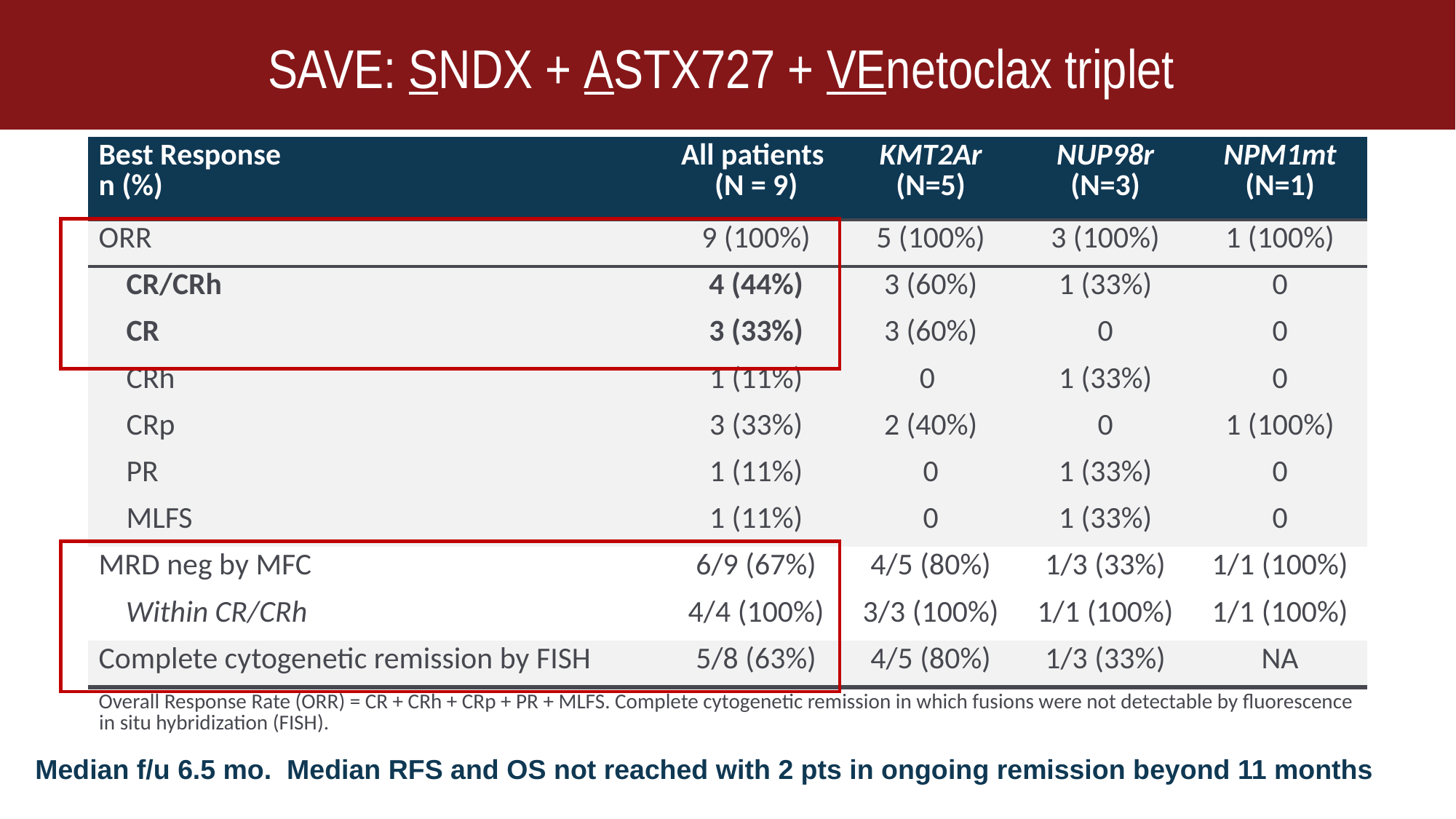

SAVE: SNDX + ASTX727 + VEnetoclax triplet
| Best Response n (%) | All patients (N = 9) | KMT2Ar (N=5) | NUP98r (N=3) | NPM1mt (N=1) |
| --- | --- | --- | --- | --- |
| ORR | 9 (100%) | 5 (100%) | 3 (100%) | 1 (100%) |
| CR/CRh | 4 (44%) | 3 (60%) | 1 (33%) | 0 |
| CR | 3 (33%) | 3 (60%) | 0 | 0 |
| CRh | 1 (11%) | 0 | 1 (33%) | 0 |
| CRp | 3 (33%) | 2 (40%) | 0 | 1 (100%) |
| PR | 1 (11%) | 0 | 1 (33%) | 0 |
| MLFS | 1 (11%) | 0 | 1 (33%) | 0 |
| MRD neg by MFC | 6/9 (67%) | 4/5 (80%) | 1/3 (33%) | 1/1 (100%) |
| Within CR/CRh | 4/4 (100%) | 3/3 (100%) | 1/1 (100%) | 1/1 (100%) |
| Complete cytogenetic remission by FISH | 5/8 (63%) | 4/5 (80%) | 1/3 (33%) | NA |
| Overall Response Rate (ORR) = CR + CRh + CRp + PR + MLFS. Complete cytogenetic remission in which fusions were not detectable by fluorescence in situ hybridization (FISH). |  |  |  |  |

Median f/u 6.5 mo.  Median RFS and OS not reached with 2 pts in ongoing remission beyond 11 months